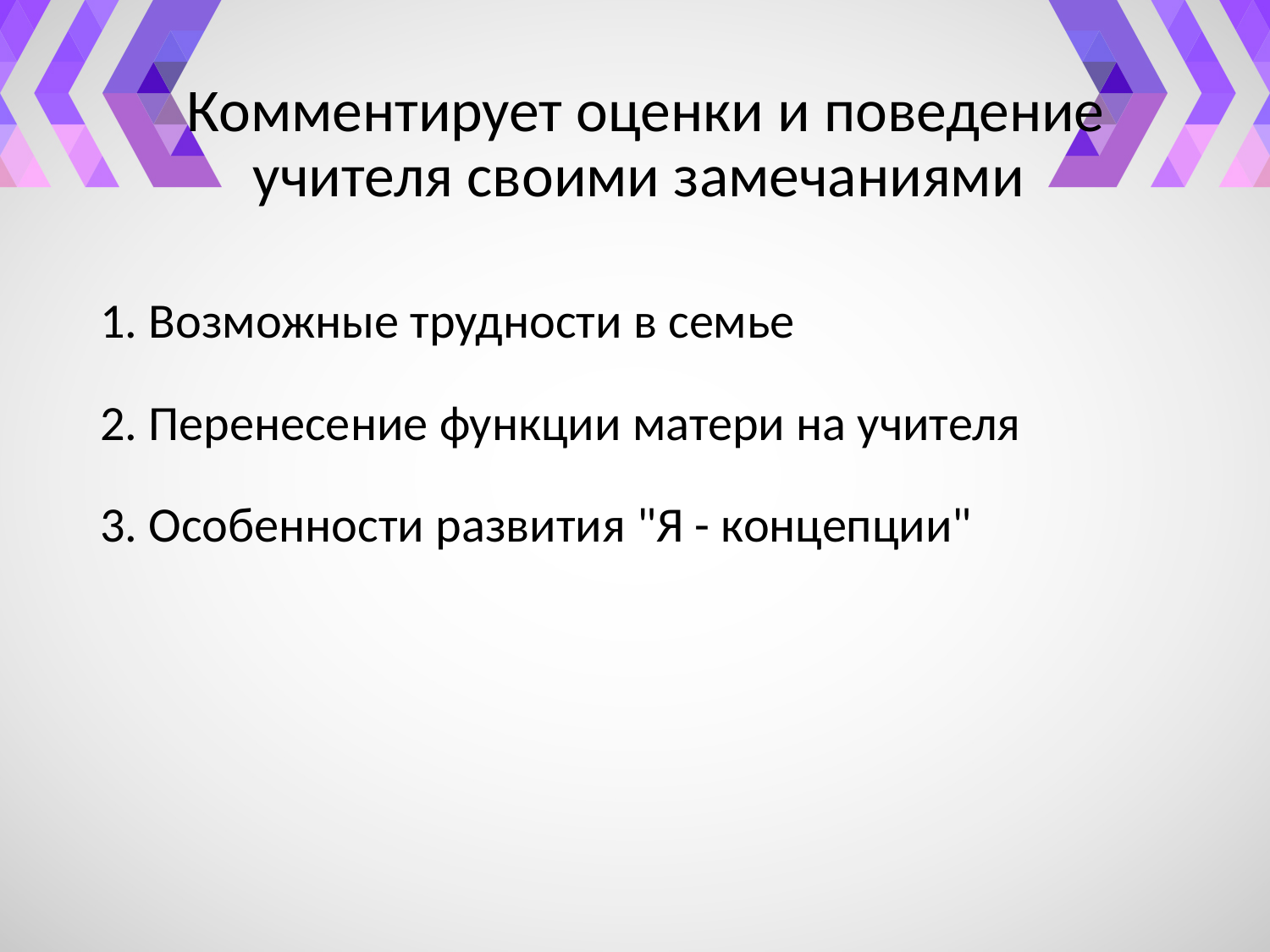

# Комментирует оценки и поведение учителя своими замечаниями
1. Возможные трудности в семье
2. Перенесение функции матери на учителя
3. Особенности развития "Я - концепции"